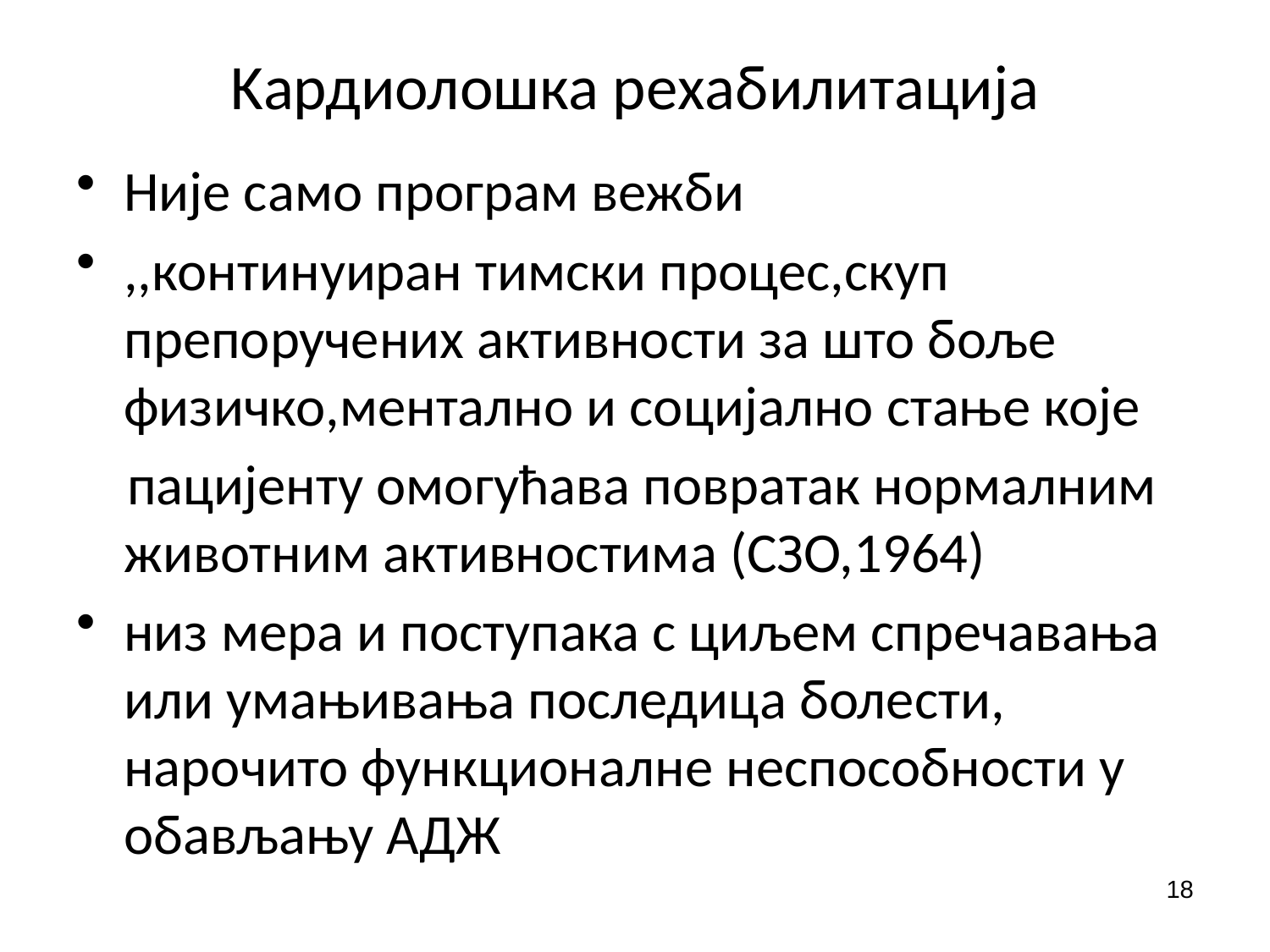

# Kардиолошка рехабилитација
Није само програм вежби
,,континуиран тимски процес,скуп препоручених активности за што боље физичко,ментално и социјално стање које
    пацијенту омогућава повратак нормалним животним активностима (СЗО,1964)
низ мера и поступака с циљем спречавања или умањивања последица болести, нарочито функционалне неспособности у обављању АДЖ

18